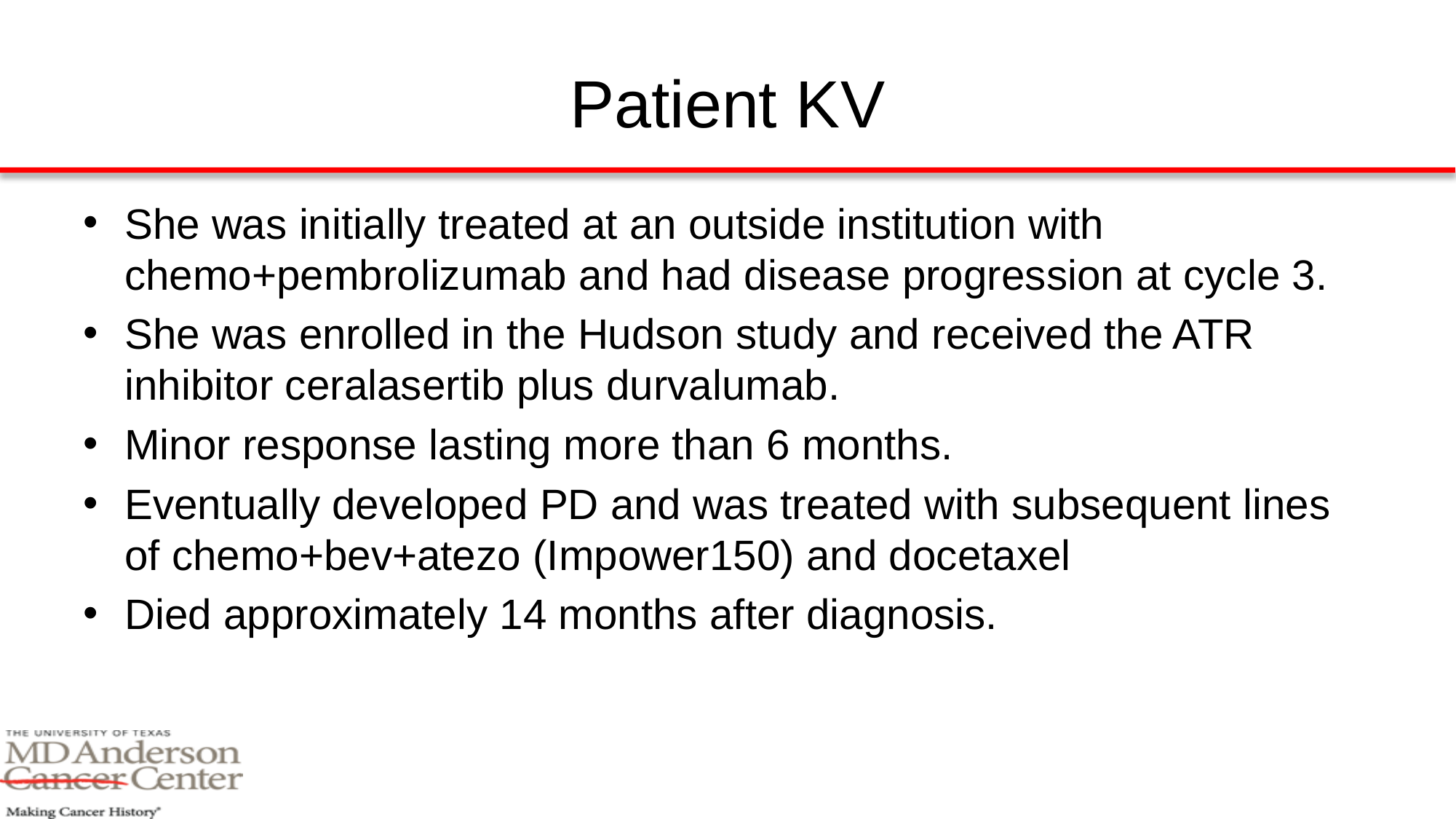

# Patient KV
She was initially treated at an outside institution with chemo+pembrolizumab and had disease progression at cycle 3.
She was enrolled in the Hudson study and received the ATR inhibitor ceralasertib plus durvalumab.
Minor response lasting more than 6 months.
Eventually developed PD and was treated with subsequent lines of chemo+bev+atezo (Impower150) and docetaxel
Died approximately 14 months after diagnosis.